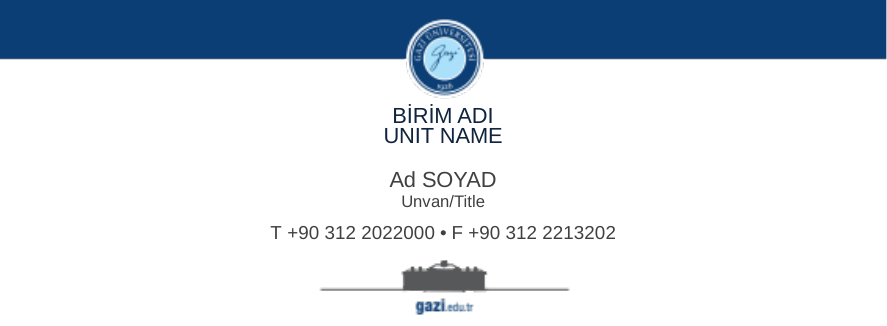

BİRİM ADI
UNIT NAME
# Ad SOYAD
Unvan/Title
T +90 312 2022000 • F +90 312 2213202